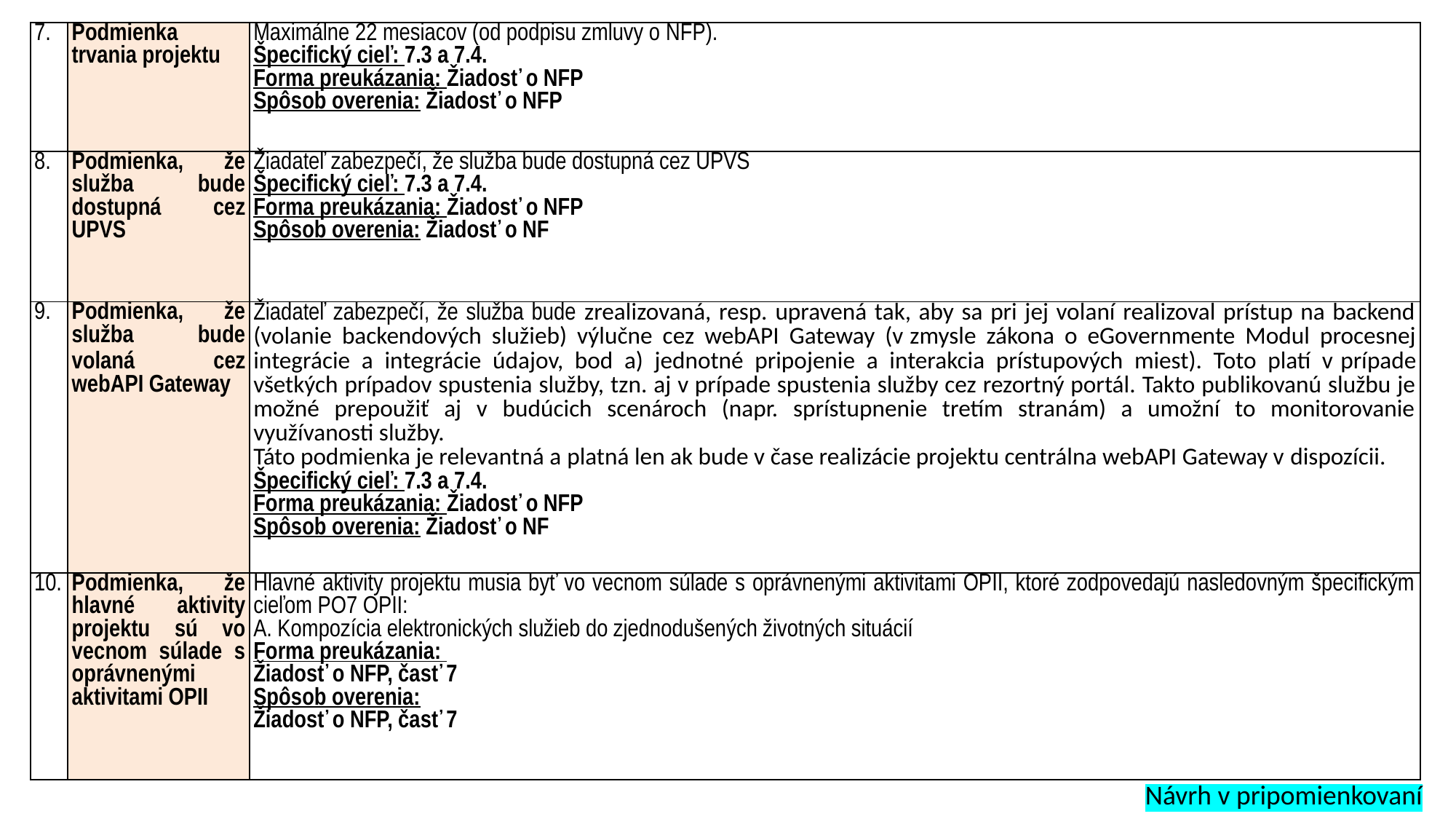

| 7. | Podmienka trvania projektu | Maximálne 22 mesiacov (od podpisu zmluvy o NFP). Špecifický cieľ: 7.3 a 7.4. Forma preukázania: Žiadosť o NFP Spôsob overenia: Žiadosť o NFP |
| --- | --- | --- |
| 8. | Podmienka, že služba bude dostupná cez UPVS | Žiadateľ zabezpečí, že služba bude dostupná cez UPVS Špecifický cieľ: 7.3 a 7.4. Forma preukázania: Žiadosť o NFP Spôsob overenia: Žiadosť o NF |
| 9. | Podmienka, že služba bude volaná cez webAPI Gateway | Žiadateľ zabezpečí, že služba bude zrealizovaná, resp. upravená tak, aby sa pri jej volaní realizoval prístup na backend (volanie backendových služieb) výlučne cez webAPI Gateway (v zmysle zákona o eGovernmente Modul procesnej integrácie a integrácie údajov, bod a) jednotné pripojenie a interakcia prístupových miest). Toto platí v prípade všetkých prípadov spustenia služby, tzn. aj v prípade spustenia služby cez rezortný portál. Takto publikovanú službu je možné prepoužiť aj v budúcich scenároch (napr. sprístupnenie tretím stranám) a umožní to monitorovanie využívanosti služby. Táto podmienka je relevantná a platná len ak bude v čase realizácie projektu centrálna webAPI Gateway v dispozícii. Špecifický cieľ: 7.3 a 7.4. Forma preukázania: Žiadosť o NFP Spôsob overenia: Žiadosť o NF |
| 10. | Podmienka, že hlavné aktivity projektu sú vo vecnom súlade s oprávnenými aktivitami OPII | Hlavné aktivity projektu musia byť vo vecnom súlade s oprávnenými aktivitami OPII, ktoré zodpovedajú nasledovným špecifickým cieľom PO7 OPII: A. Kompozícia elektronických služieb do zjednodušených životných situácií Forma preukázania: Žiadosť o NFP, časť 7 Spôsob overenia: Žiadosť o NFP, časť 7 |
Návrh v pripomienkovaní